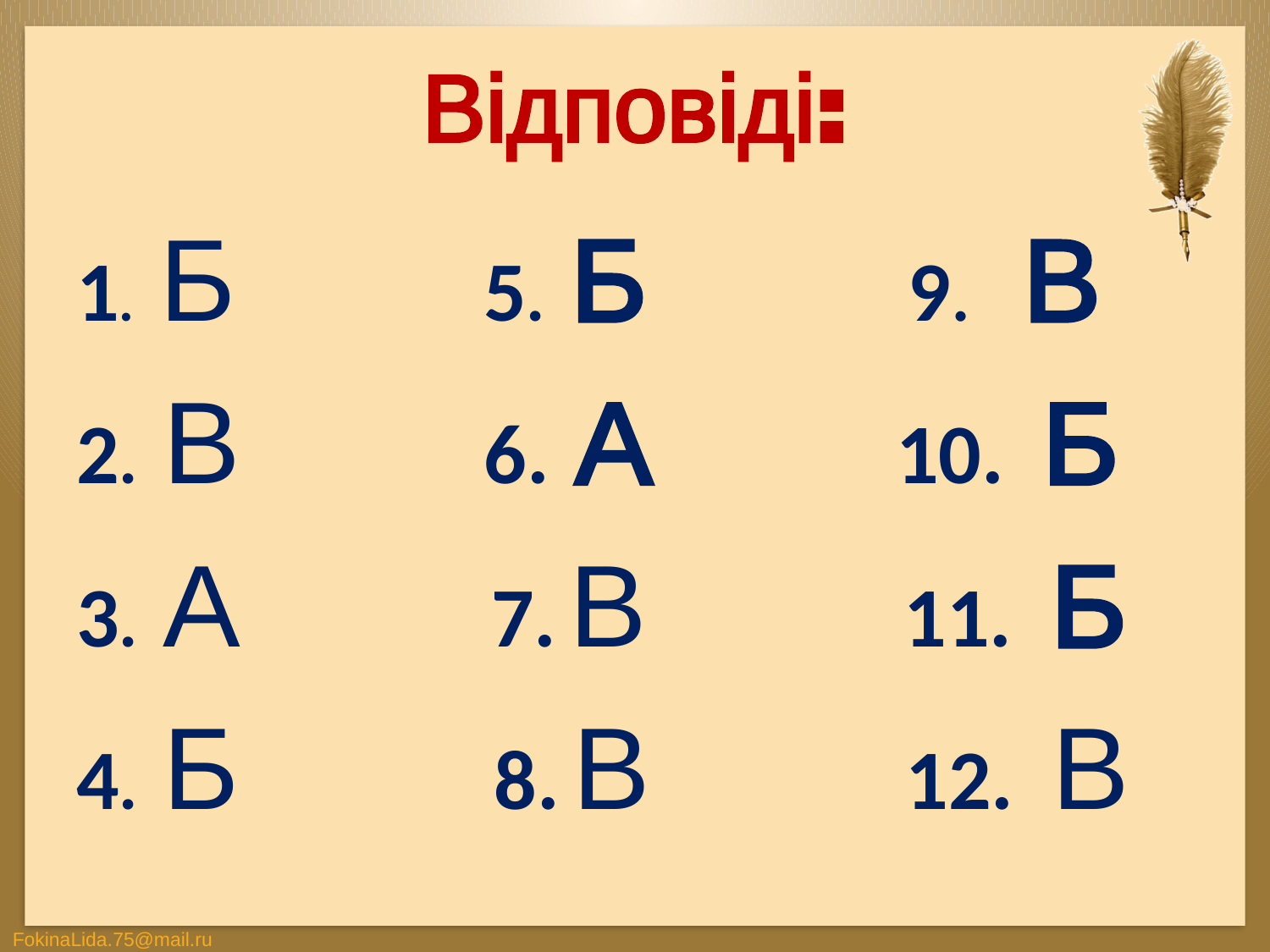

# Відповіді:
1.  Б                   5.  Б                  9.    В
2.  В                 6.  А                 10.   Б
3.  А                  7. В                 11.   Б
4.  Б                   8. В                 12.   В